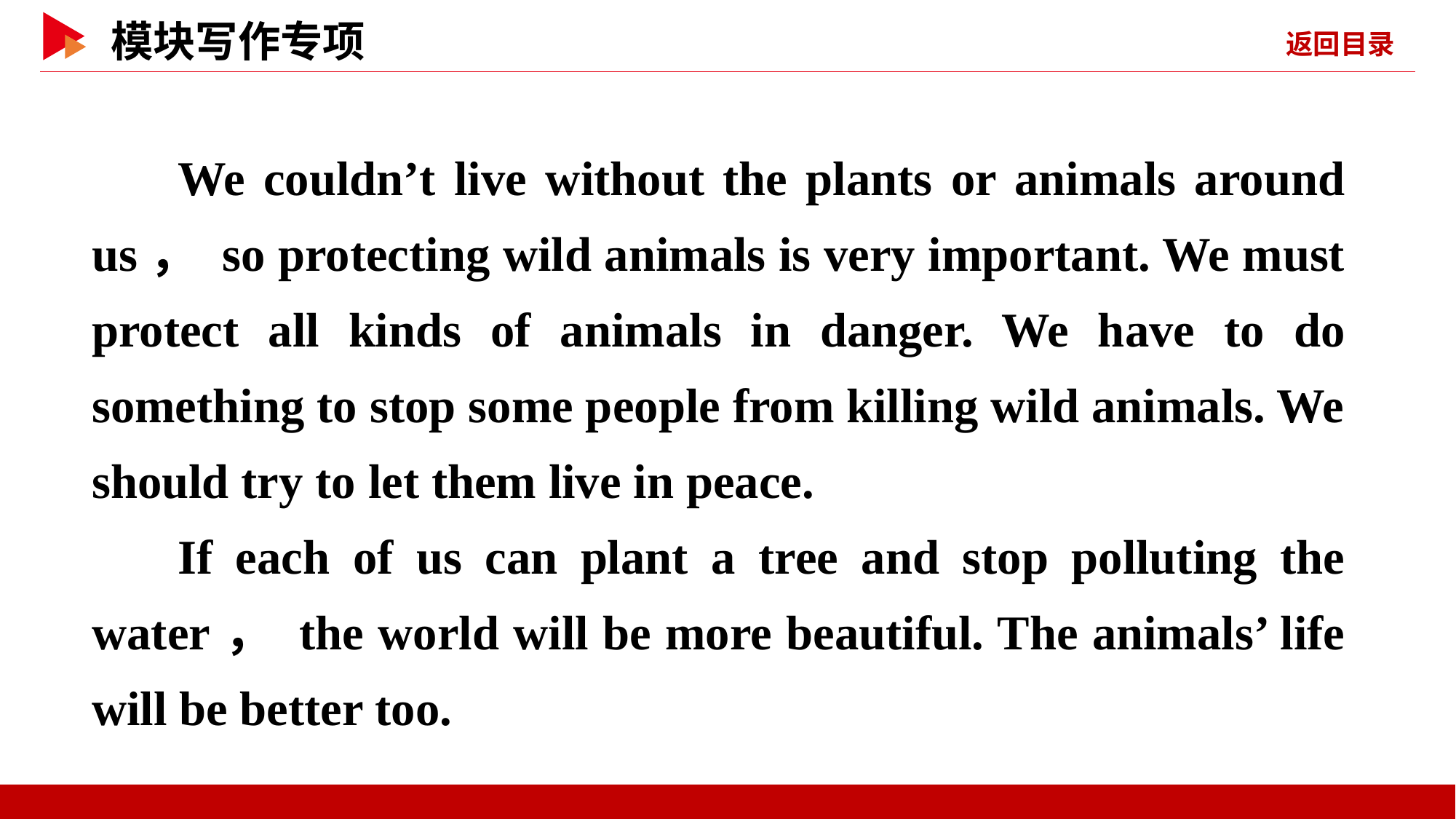

We couldn’t live without the plants or animals around us， so protecting wild animals is very important. We must protect all kinds of animals in danger. We have to do something to stop some people from killing wild animals. We should try to let them live in peace.
If each of us can plant a tree and stop polluting the water， the world will be more beautiful. The animals’ life will be better too.